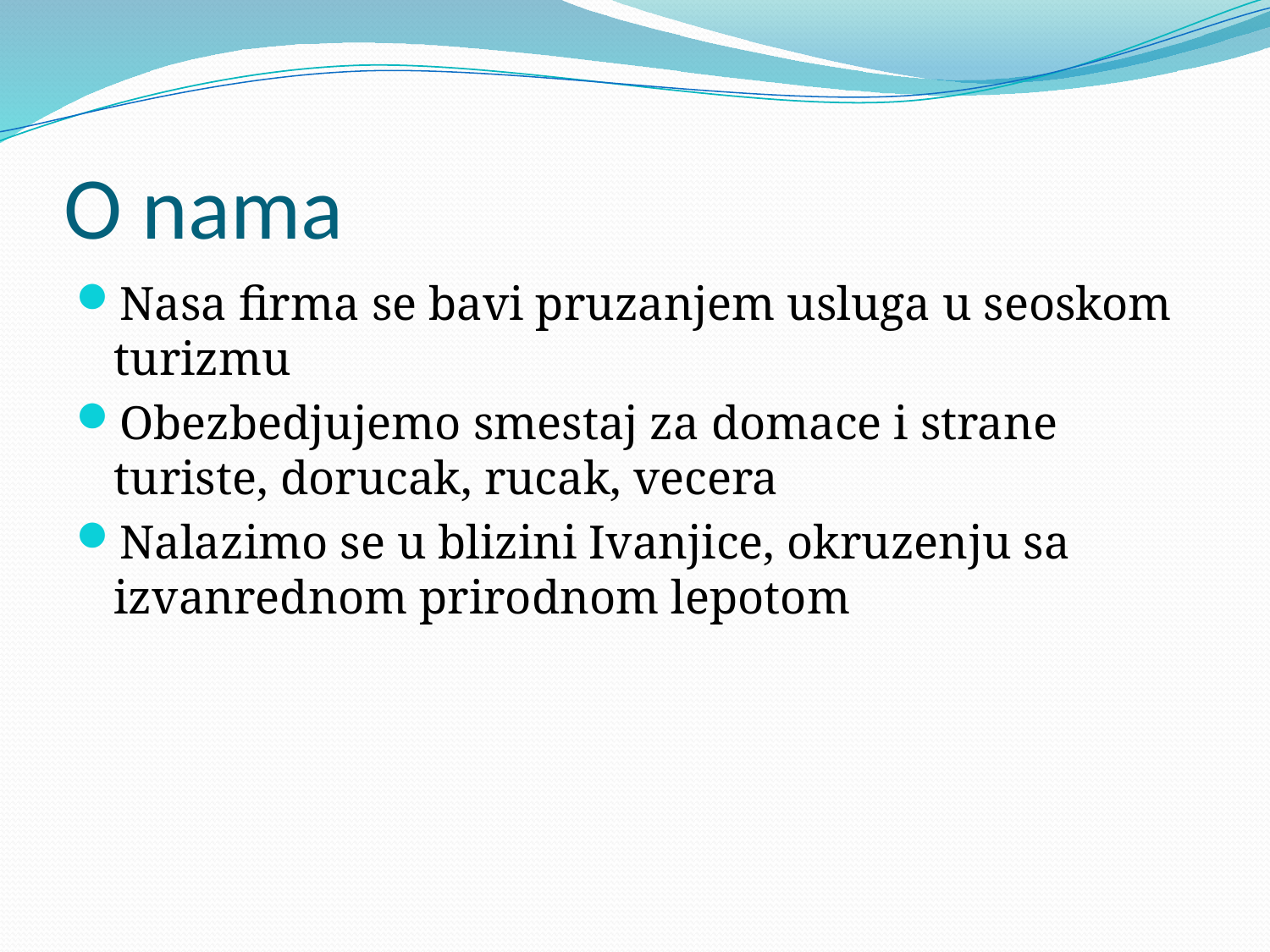

# O nama
Nasa firma se bavi pruzanjem usluga u seoskom turizmu
Obezbedjujemo smestaj za domace i strane turiste, dorucak, rucak, vecera
Nalazimo se u blizini Ivanjice, okruzenju sa izvanrednom prirodnom lepotom